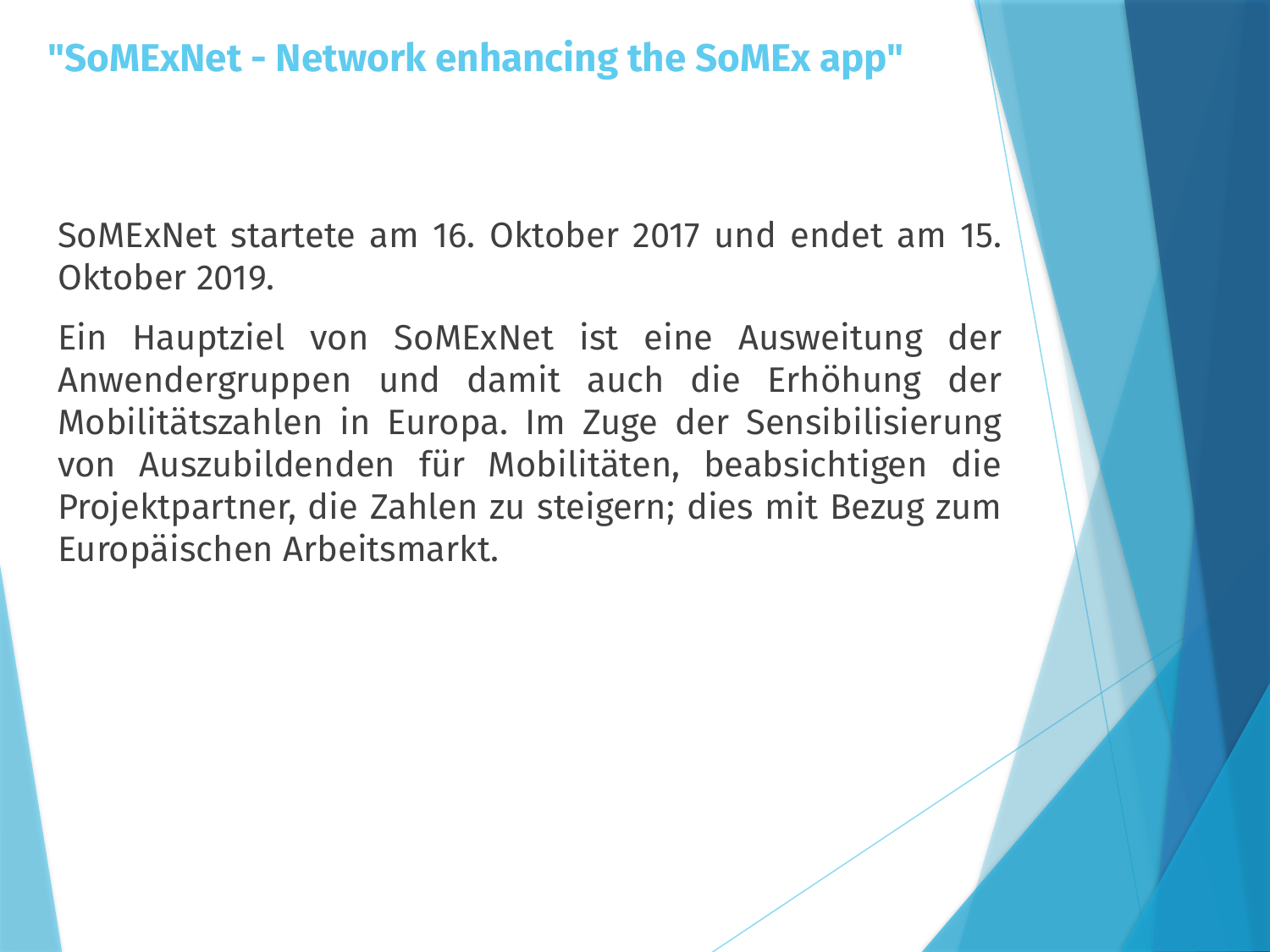

# "SoMExNet - Network enhancing the SoMEx app"
SoMExNet startete am 16. Oktober 2017 und endet am 15. Oktober 2019.
Ein Hauptziel von SoMExNet ist eine Ausweitung der Anwendergruppen und damit auch die Erhöhung der Mobilitätszahlen in Europa. Im Zuge der Sensibilisierung von Auszubildenden für Mobilitäten, beabsichtigen die Projektpartner, die Zahlen zu steigern; dies mit Bezug zum Europäischen Arbeitsmarkt.